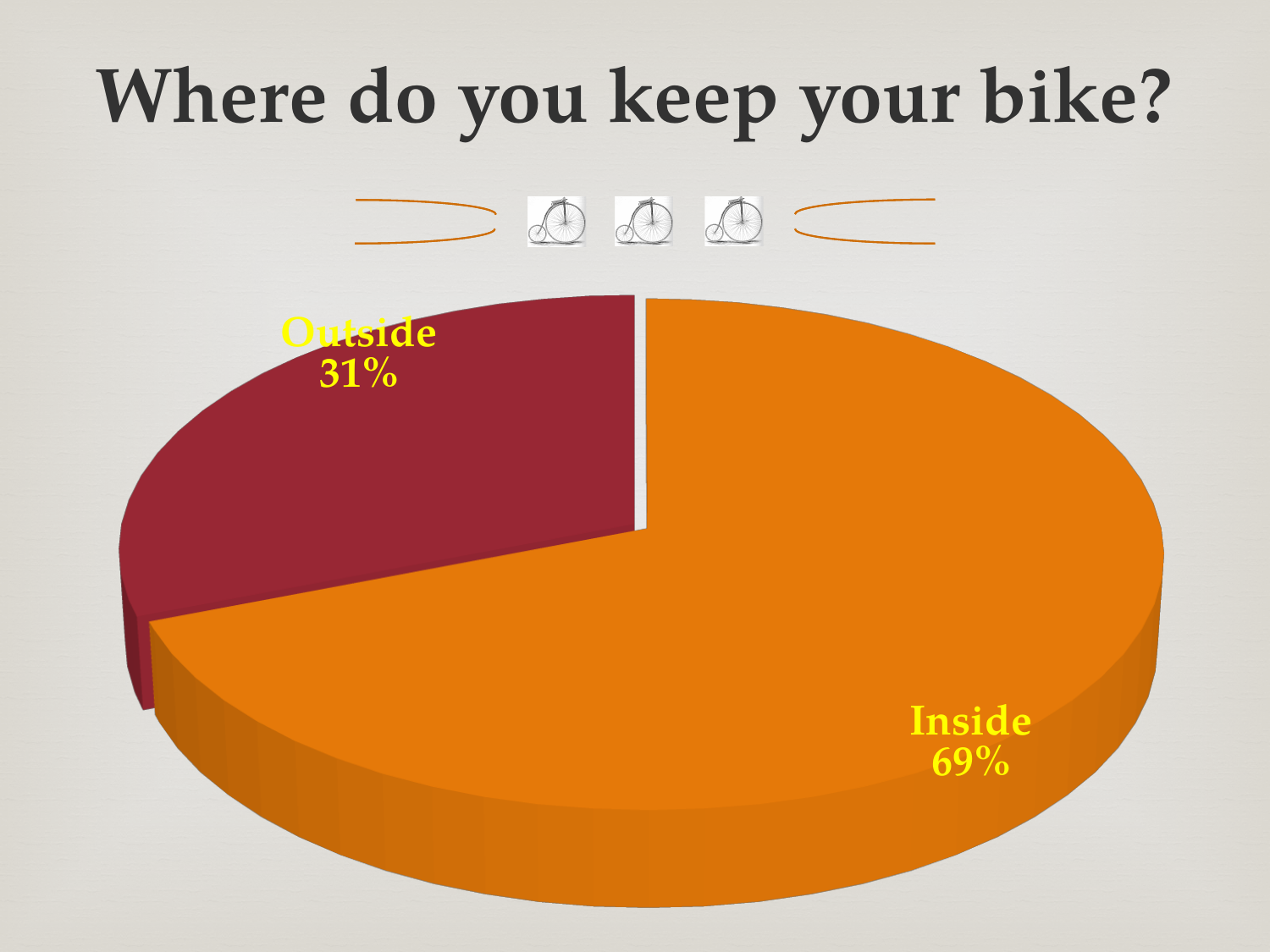

# Where do you keep your bike?

[unsupported chart]